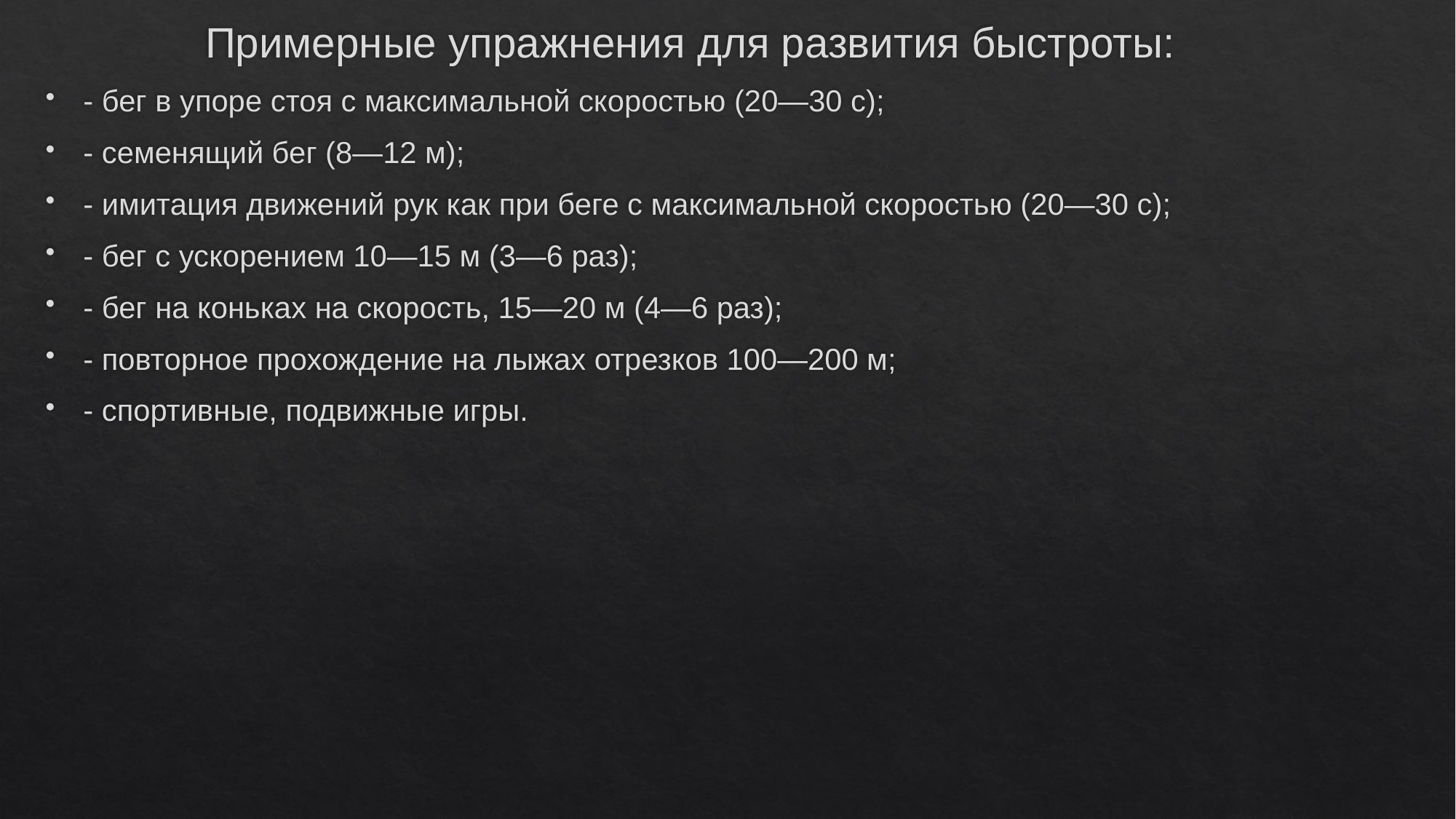

Примерные упражнения для развития быстроты:
- бег в упоре стоя с максимальной скоростью (20—30 с);
- семенящий бег (8—12 м);
- имитация движений рук как при беге с максимальной скоростью (20—30 с);
- бег с ускорением 10—15 м (3—6 раз);
- бег на коньках на скорость, 15—20 м (4—6 раз);
- повторное прохождение на лыжах отрезков 100—200 м;
- спортивные, подвижные игры.